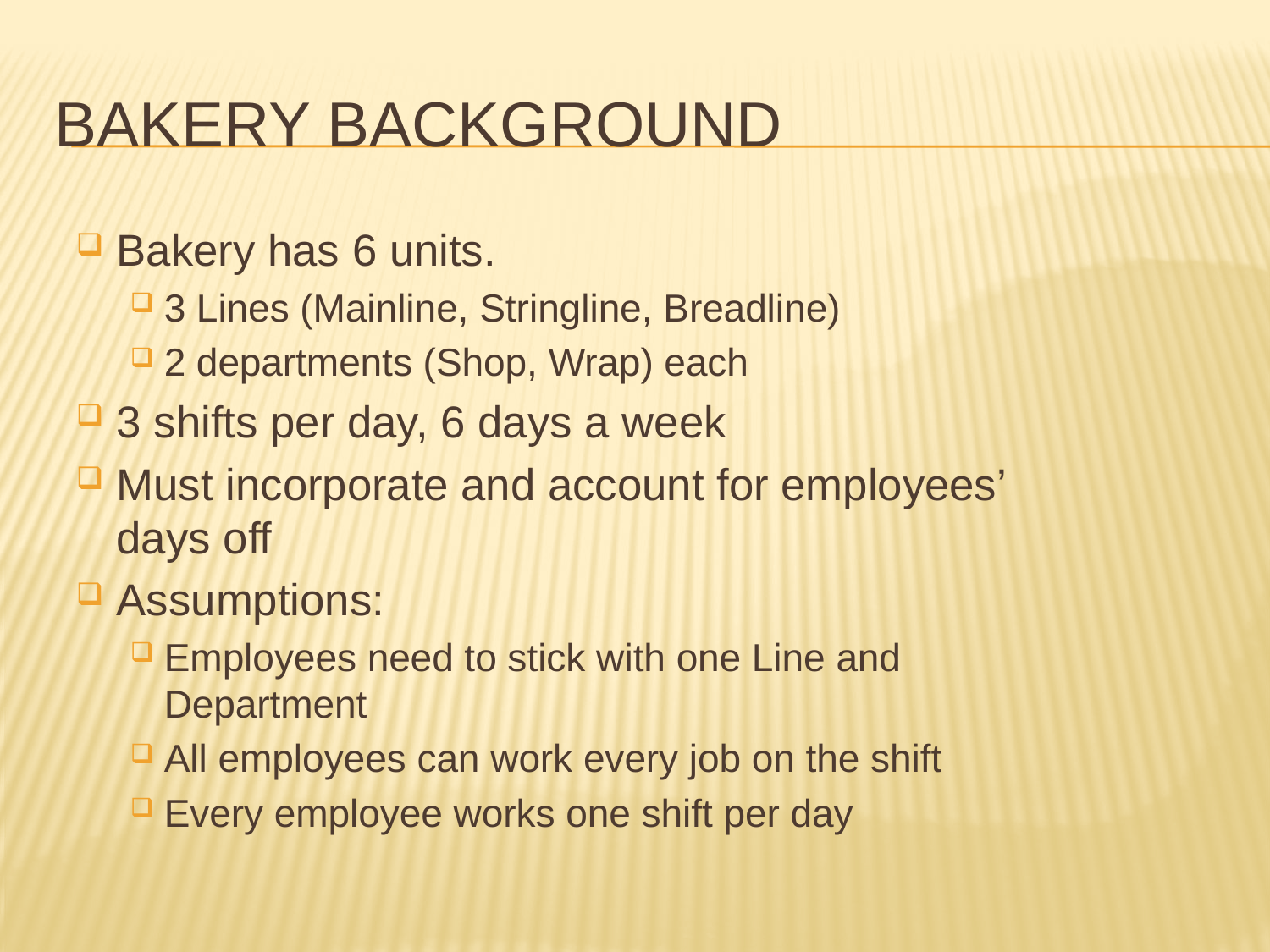

# Bakery background
Bakery has 6 units.
3 Lines (Mainline, Stringline, Breadline)
2 departments (Shop, Wrap) each
3 shifts per day, 6 days a week
Must incorporate and account for employees’ days off
Assumptions:
Employees need to stick with one Line and Department
All employees can work every job on the shift
Every employee works one shift per day